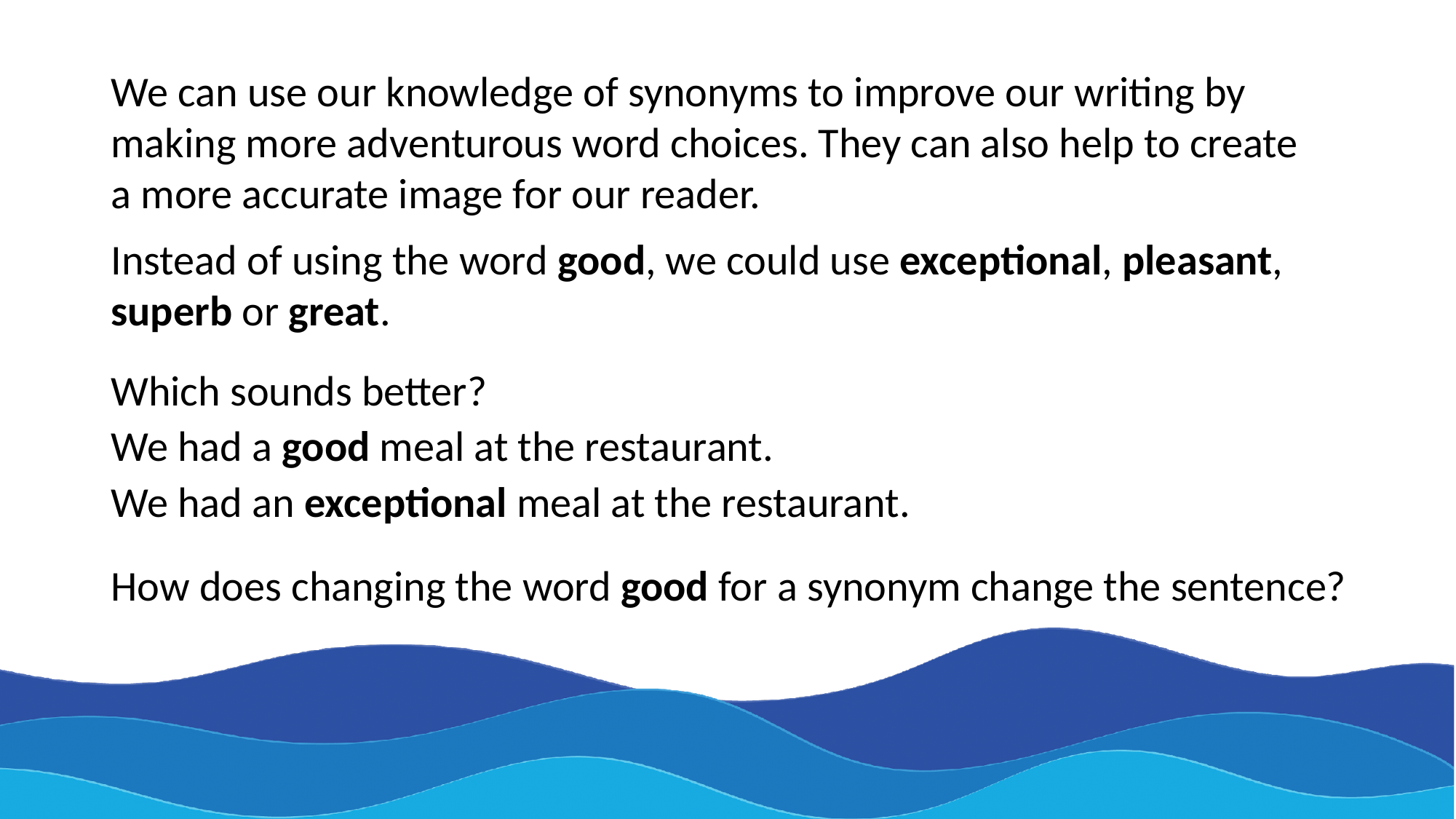

We can use our knowledge of synonyms to improve our writing by making more adventurous word choices. They can also help to create a more accurate image for our reader.
Instead of using the word good, we could use exceptional, pleasant, superb or great.
Which sounds better?
We had a good meal at the restaurant.
We had an exceptional meal at the restaurant.
How does changing the word good for a synonym change the sentence?